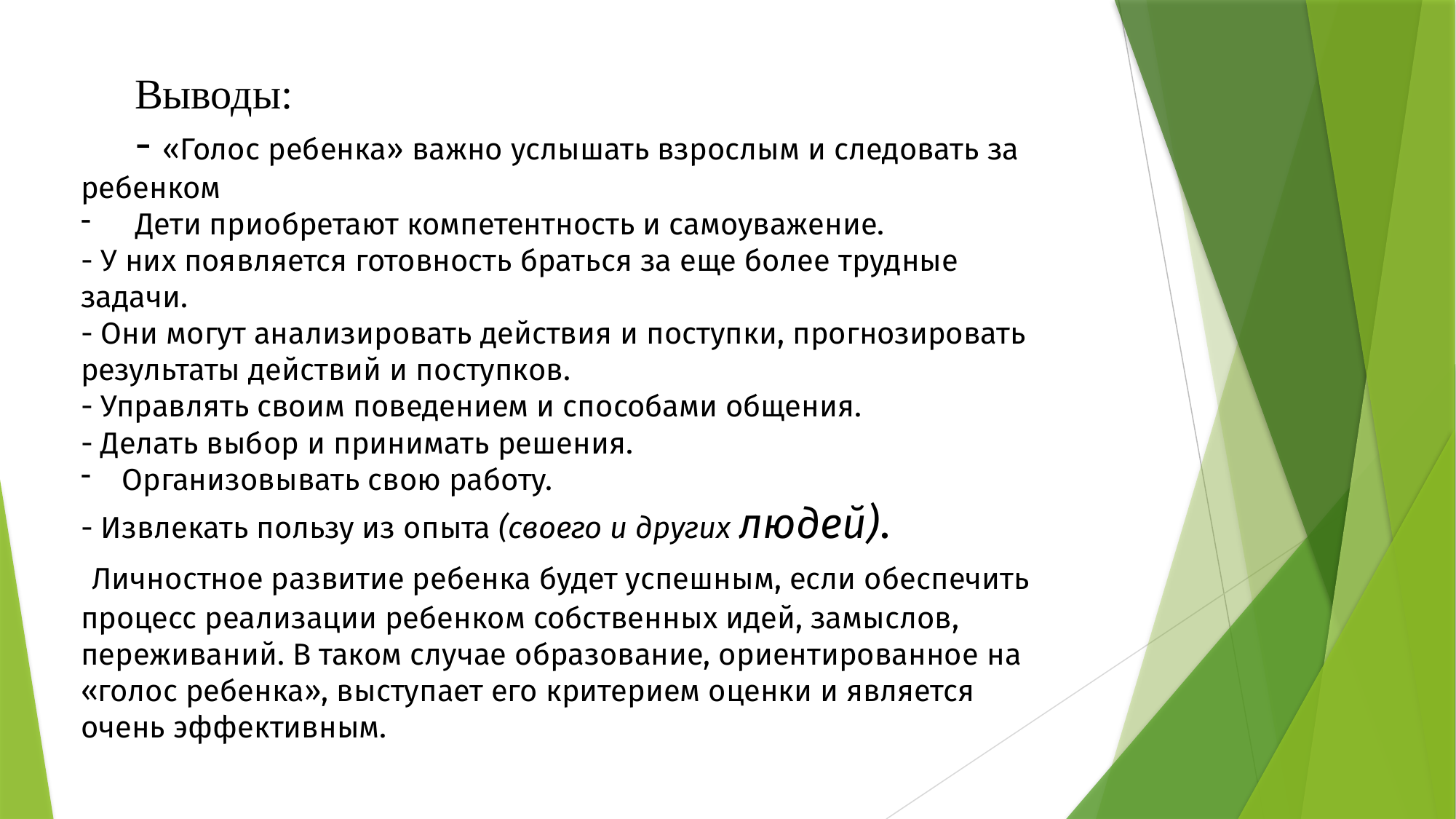

Выводы:
- «Голос ребенка» важно услышать взрослым и следовать за ребенком
Дети приобретают компетентность и самоуважение.
- У них появляется готовность браться за еще более трудные задачи.
- Они могут анализировать действия и поступки, прогнозировать результаты действий и поступков.
- Управлять своим поведением и способами общения.
- Делать выбор и принимать решения.
Организовывать свою работу.
- Извлекать пользу из опыта (своего и других людей).
 Личностное развитие ребенка будет успешным, если обеспечить процесс реализации ребенком собственных идей, замыслов, переживаний. В таком случае образование, ориентированное на «голос ребенка», выступает его критерием оценки и является очень эффективным.